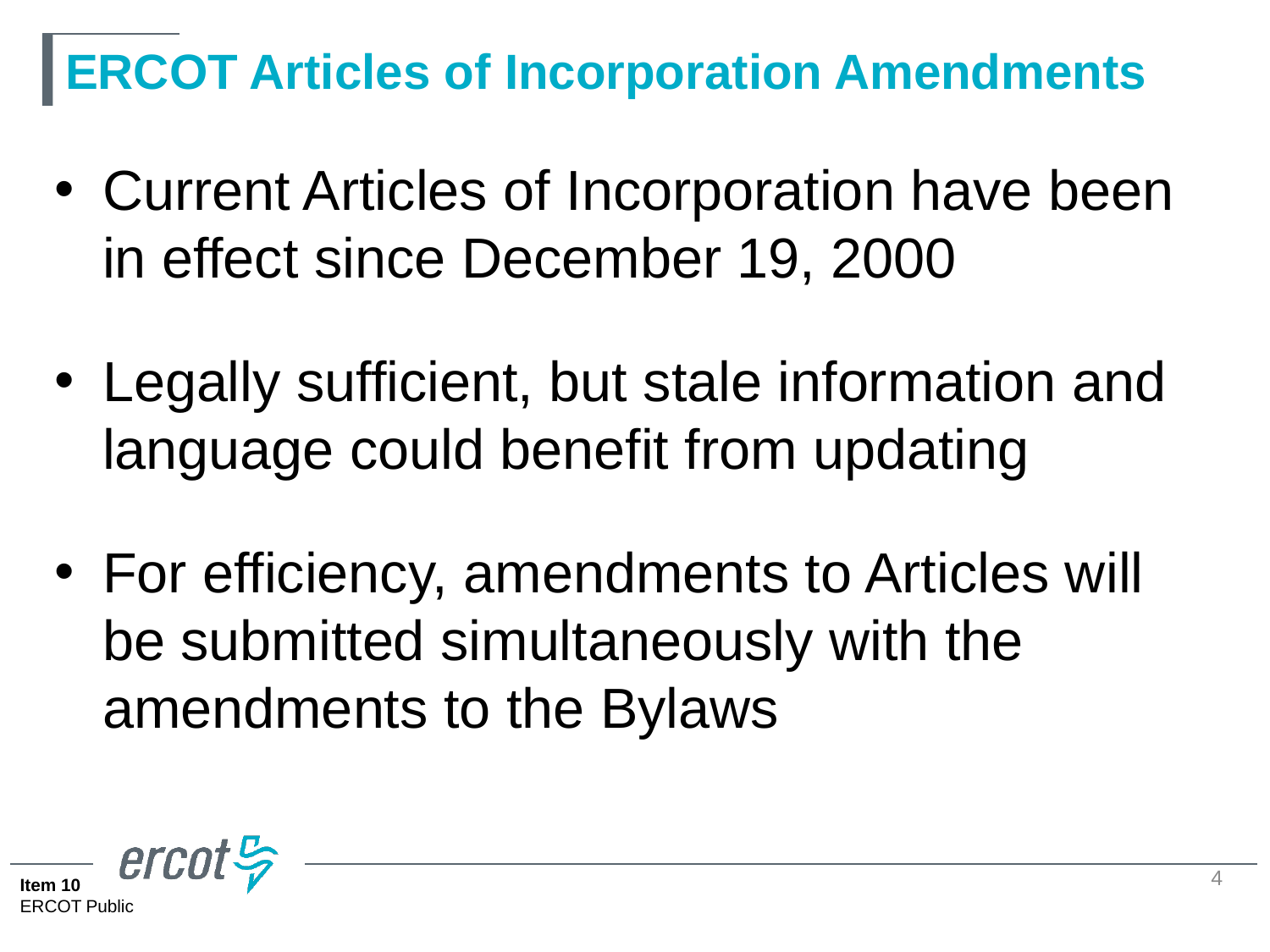

# ERCOT Articles of Incorporation Amendments
Current Articles of Incorporation have been in effect since December 19, 2000

Legally sufficient, but stale information and language could benefit from updating

For efficiency, amendments to Articles will be submitted simultaneously with the amendments to the Bylaws
4